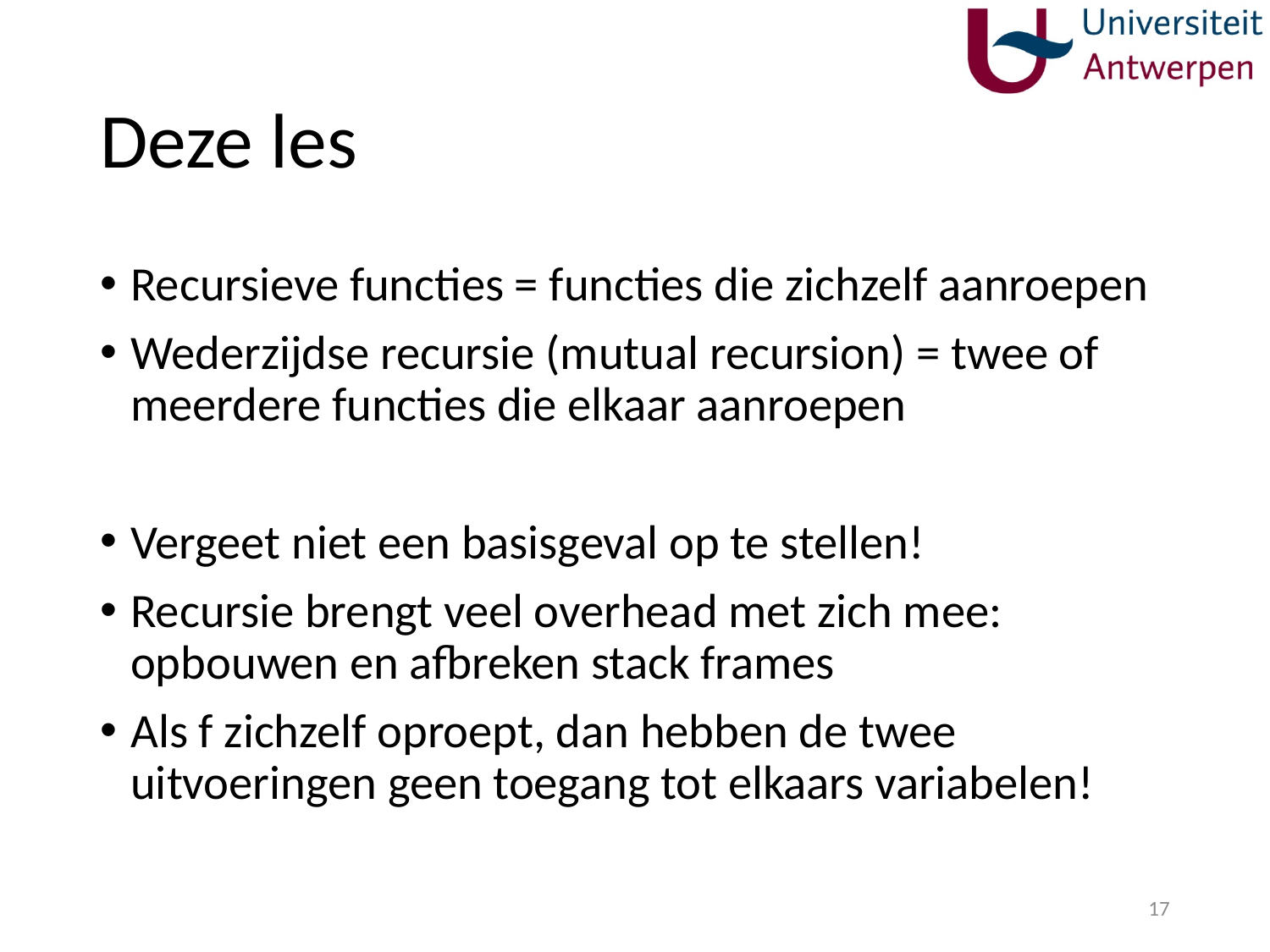

# Deze les
Recursieve functies = functies die zichzelf aanroepen
Wederzijdse recursie (mutual recursion) = twee of meerdere functies die elkaar aanroepen

Vergeet niet een basisgeval op te stellen!
Recursie brengt veel overhead met zich mee: opbouwen en afbreken stack frames
Als f zichzelf oproept, dan hebben de twee uitvoeringen geen toegang tot elkaars variabelen!

17